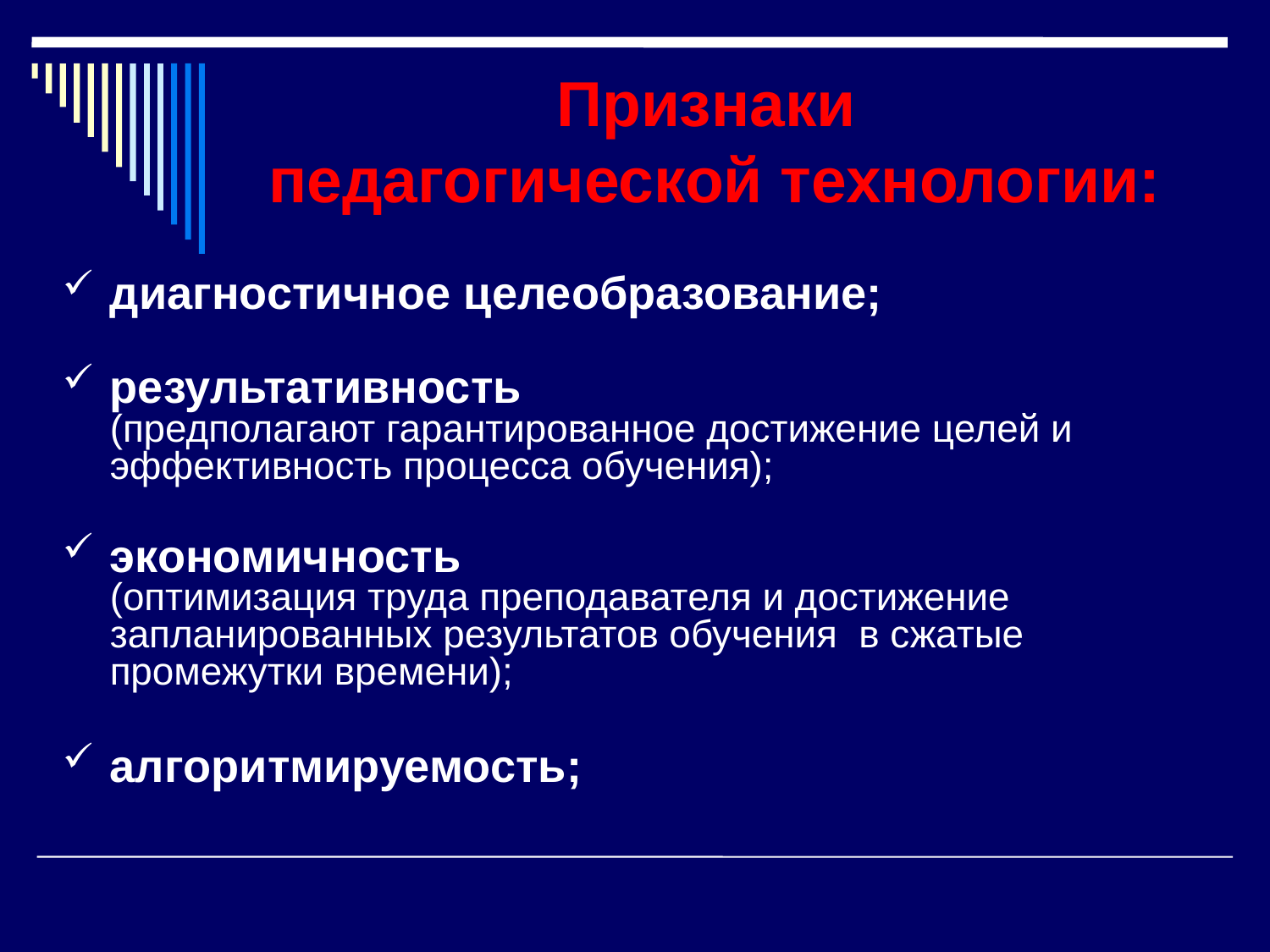

# Признаки педагогической технологии:
диагностичное целеобразование;

результативность
(предполагают гарантированное достижение целей и эффективность процесса обучения);

экономичность
(оптимизация труда преподавателя и достижение запланированных результатов обучения  в сжатые промежутки времени);

алгоритмируемость;